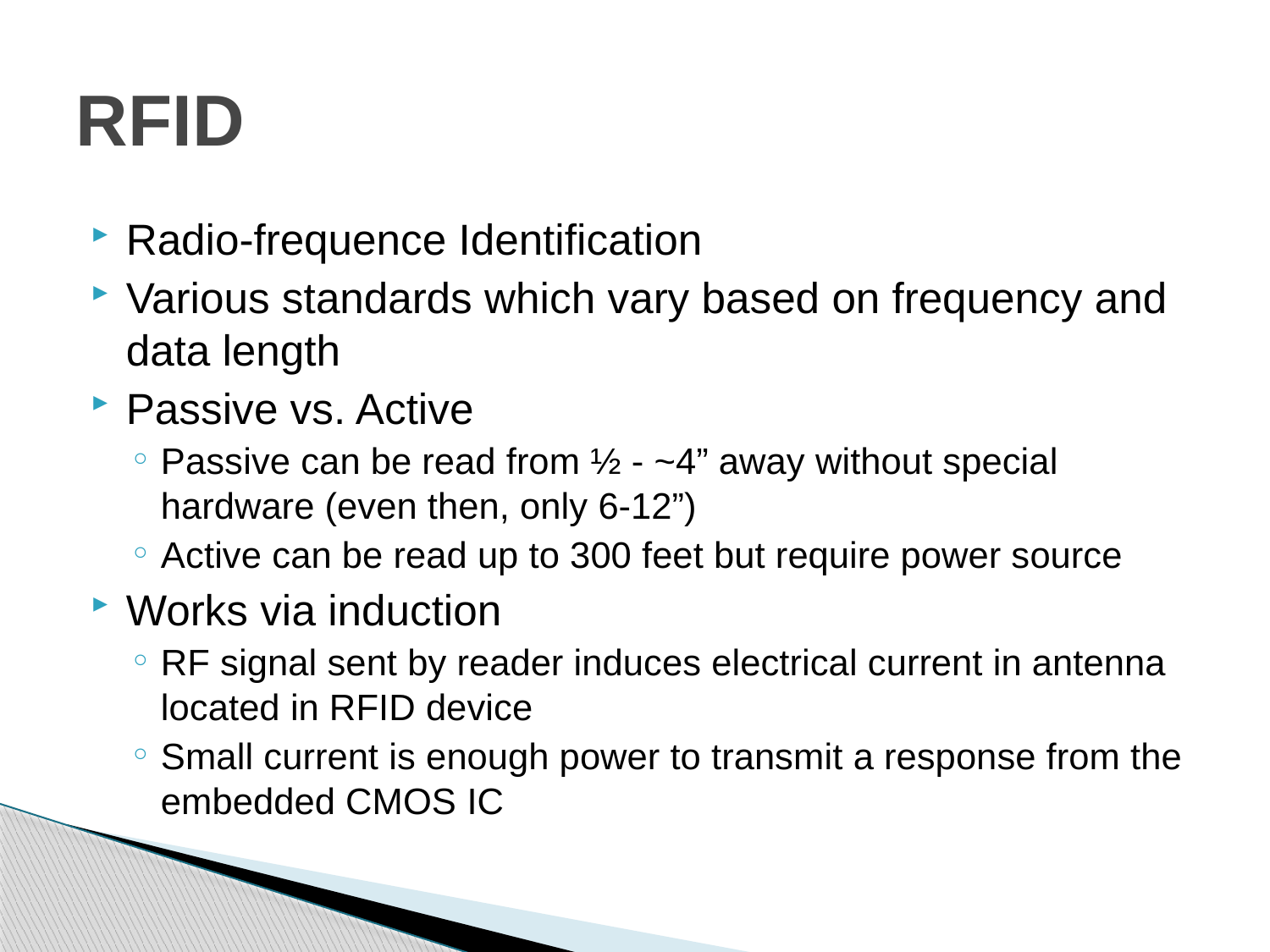

# RFID
Radio-frequence Identification
Various standards which vary based on frequency and data length
Passive vs. Active
Passive can be read from ½ - ~4” away without special hardware (even then, only 6-12”)
Active can be read up to 300 feet but require power source
Works via induction
RF signal sent by reader induces electrical current in antenna located in RFID device
Small current is enough power to transmit a response from the embedded CMOS IC